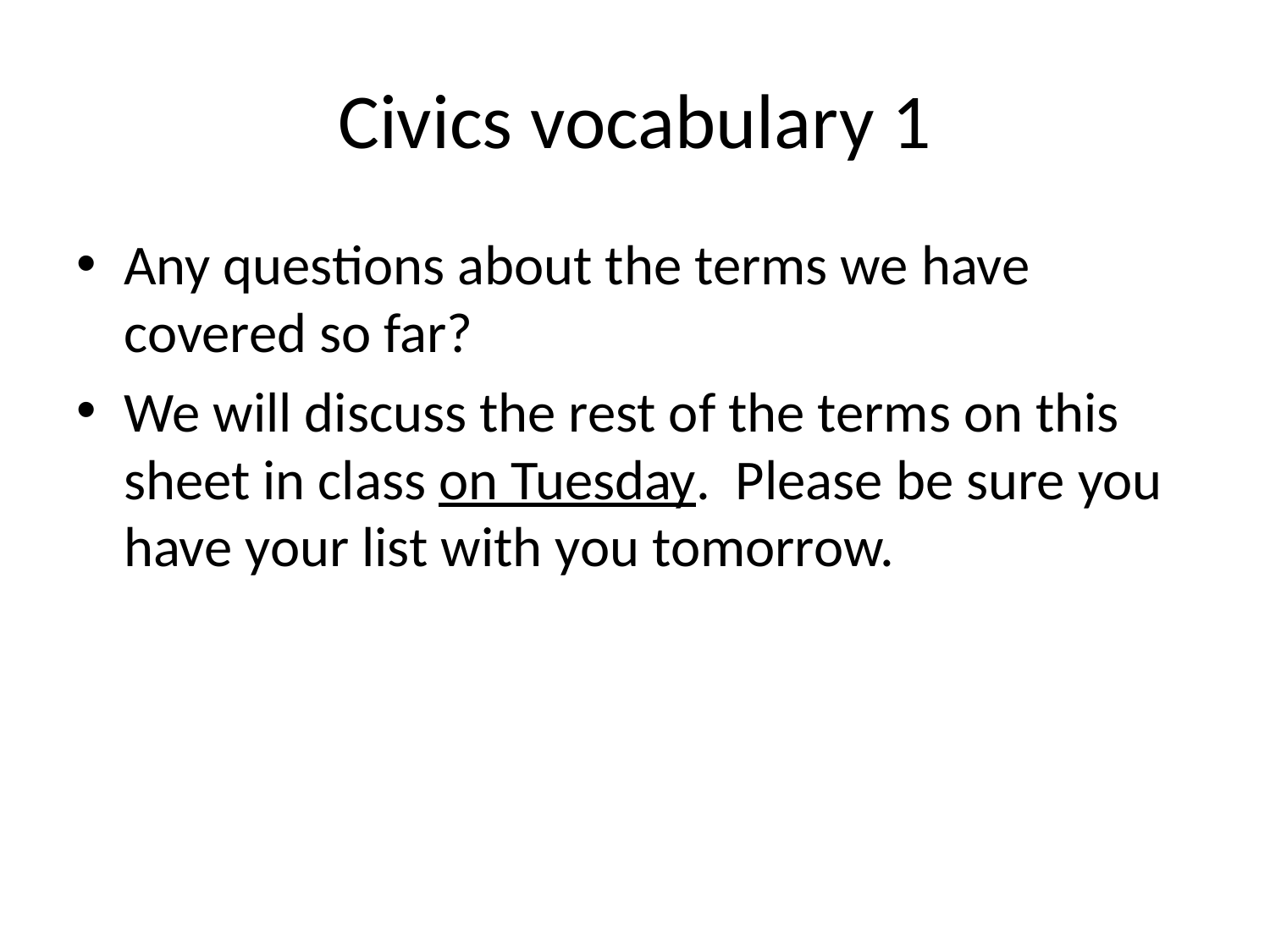

# Civics vocabulary 1
Any questions about the terms we have covered so far?
We will discuss the rest of the terms on this sheet in class on Tuesday.  Please be sure you have your list with you tomorrow.